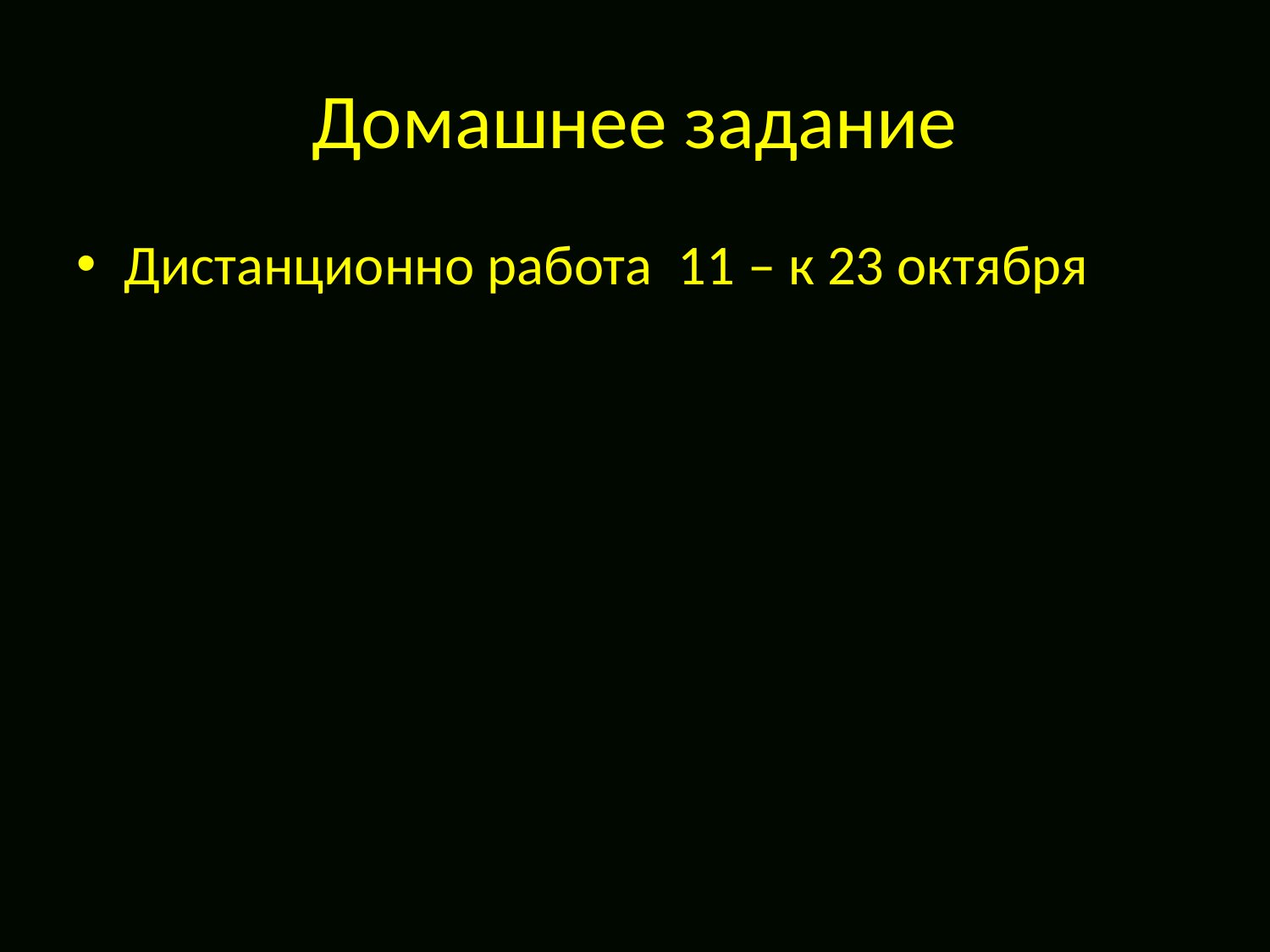

# Домашнее задание
Дистанционно работа  11 – к 23 октября